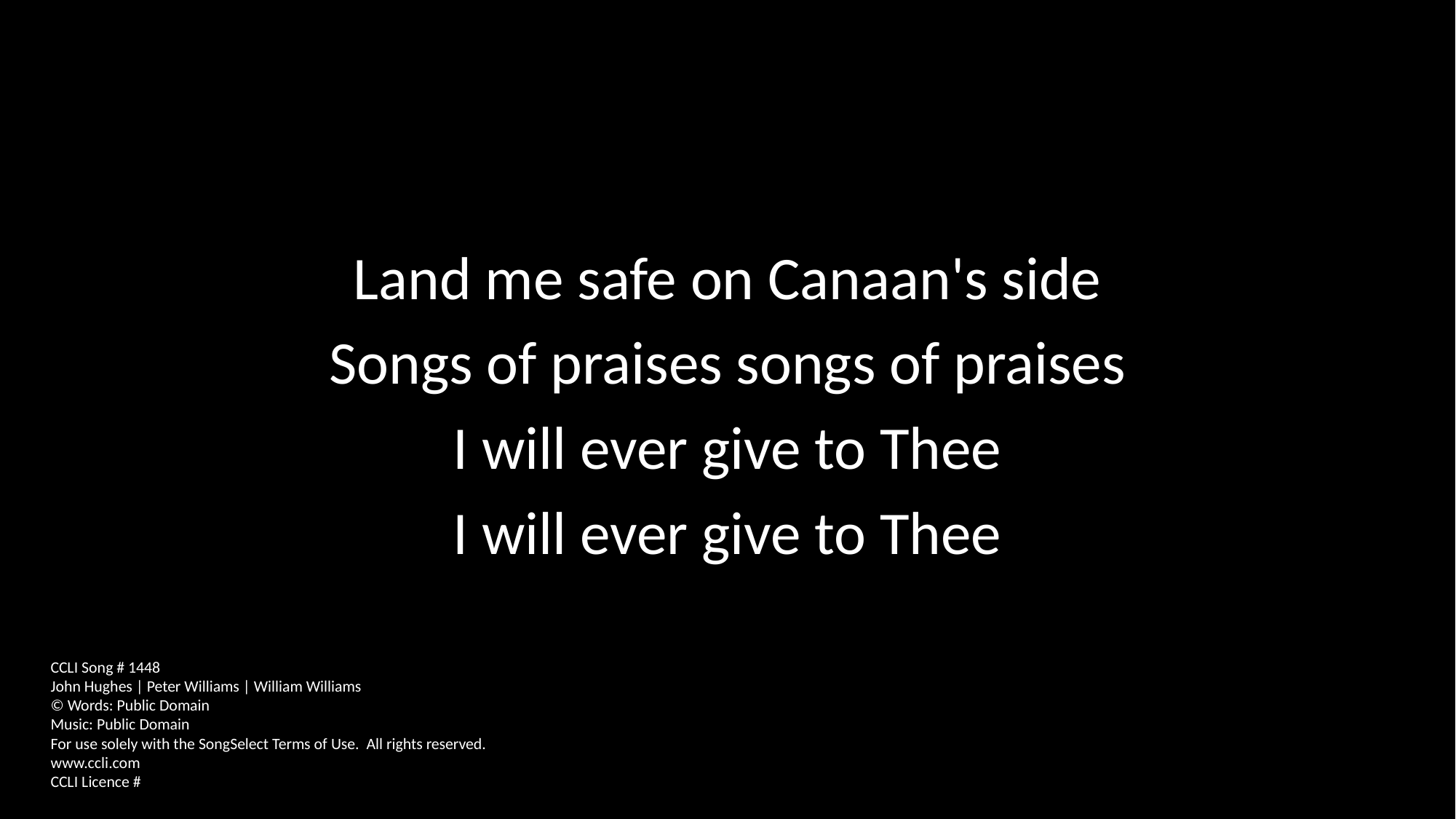

Land me safe on Canaan's side
Songs of praises songs of praises
I will ever give to Thee
I will ever give to Thee
CCLI Song # 1448
John Hughes | Peter Williams | William Williams
© Words: Public Domain
Music: Public Domain
For use solely with the SongSelect Terms of Use.  All rights reserved. www.ccli.com
CCLI Licence #